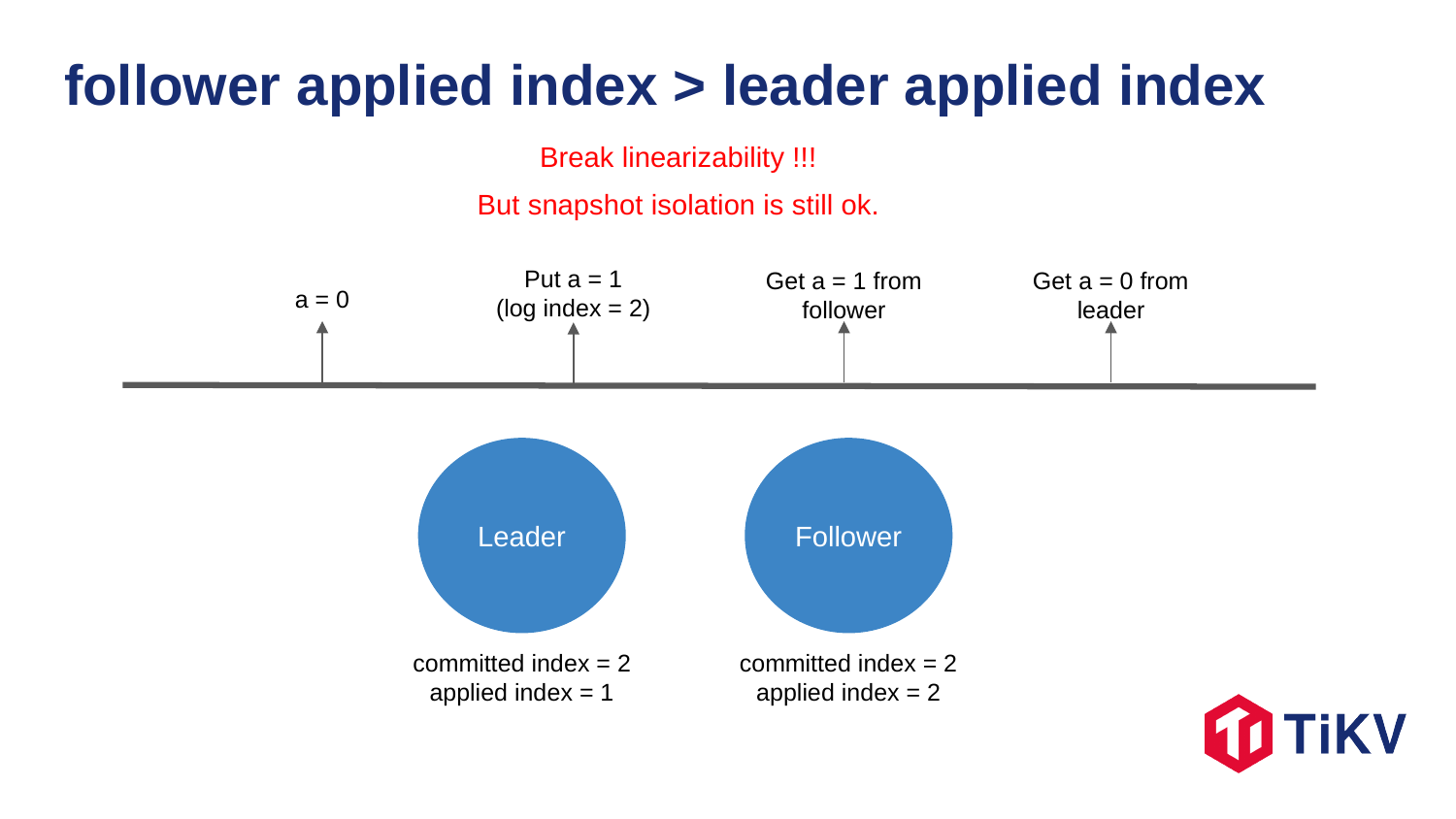

follower applied index > leader applied index

Break linearizability !!!
But snapshot isolation is still ok.
Put a = 1
(log index = 2)

Get a = 1 from follower

Get a = 0 from leader

a = 0
Leader
Follower
committed index = 2
applied index = 1
committed index = 2
applied index = 2